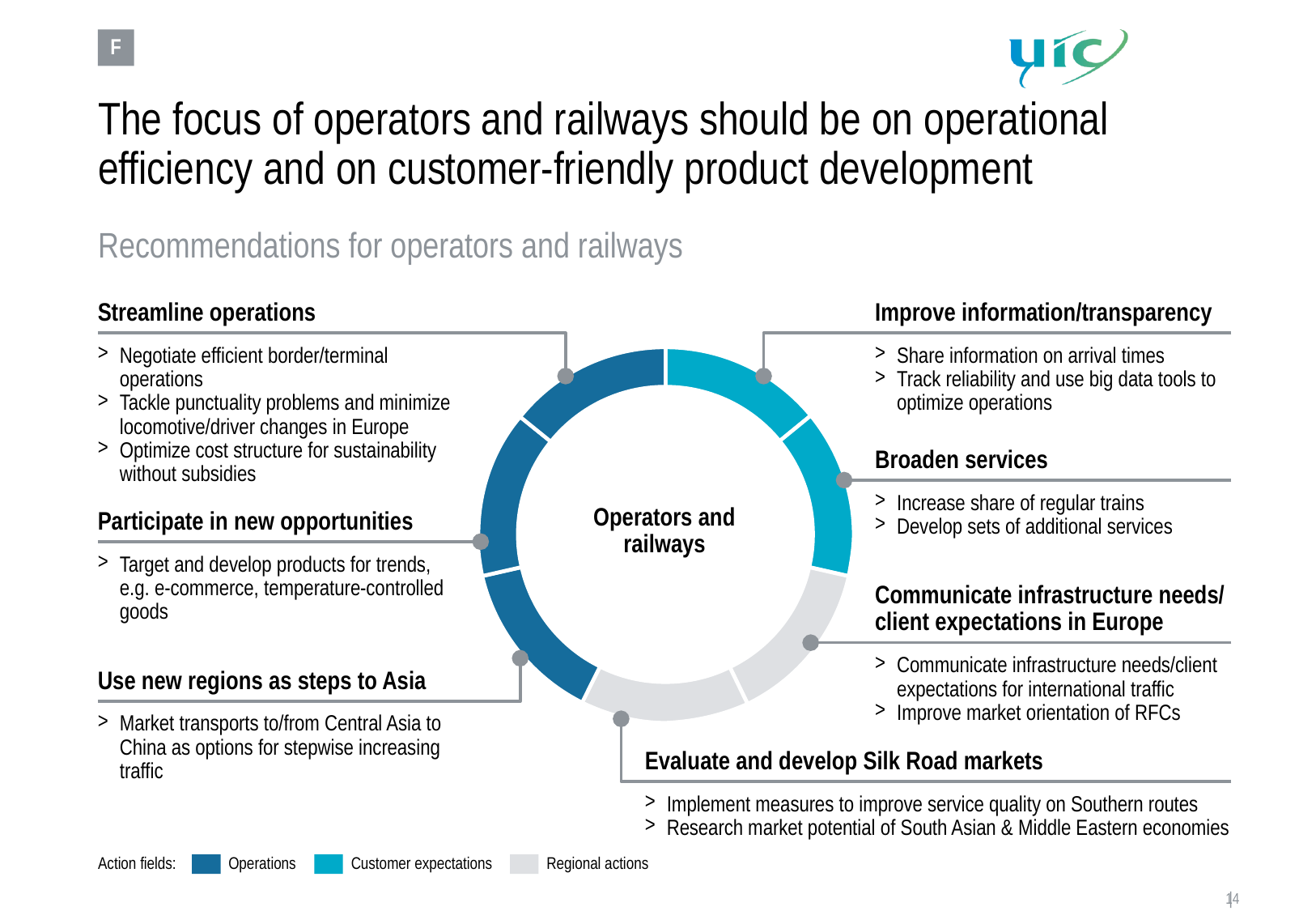

F
# The focus of operators and railways should be on operational efficiency and on customer-friendly product development
Recommendations for operators and railways
Streamline operations
Improve information/transparency
Negotiate efficient border/terminal operations
Tackle punctuality problems and minimize locomotive/driver changes in Europe
Optimize cost structure for sustainability without subsidies

Share information on arrival times
Track reliability and use big data tools to optimize operations

Operators and railways
Broaden services
Increase share of regular trains
Develop sets of additional services
Participate in new opportunities
Target and develop products for trends, e.g. e-commerce, temperature-controlled goods
Communicate infrastructure needs/ client expectations in Europe
Communicate infrastructure needs/client expectations for international traffic
Improve market orientation of RFCs

Use new regions as steps to Asia
Market transports to/from Central Asia to China as options for stepwise increasing traffic

Evaluate and develop Silk Road markets
Implement measures to improve service quality on Southern routes
Research market potential of South Asian & Middle Eastern economies

Action fields:
Operations
Customer expectations
Regional actions